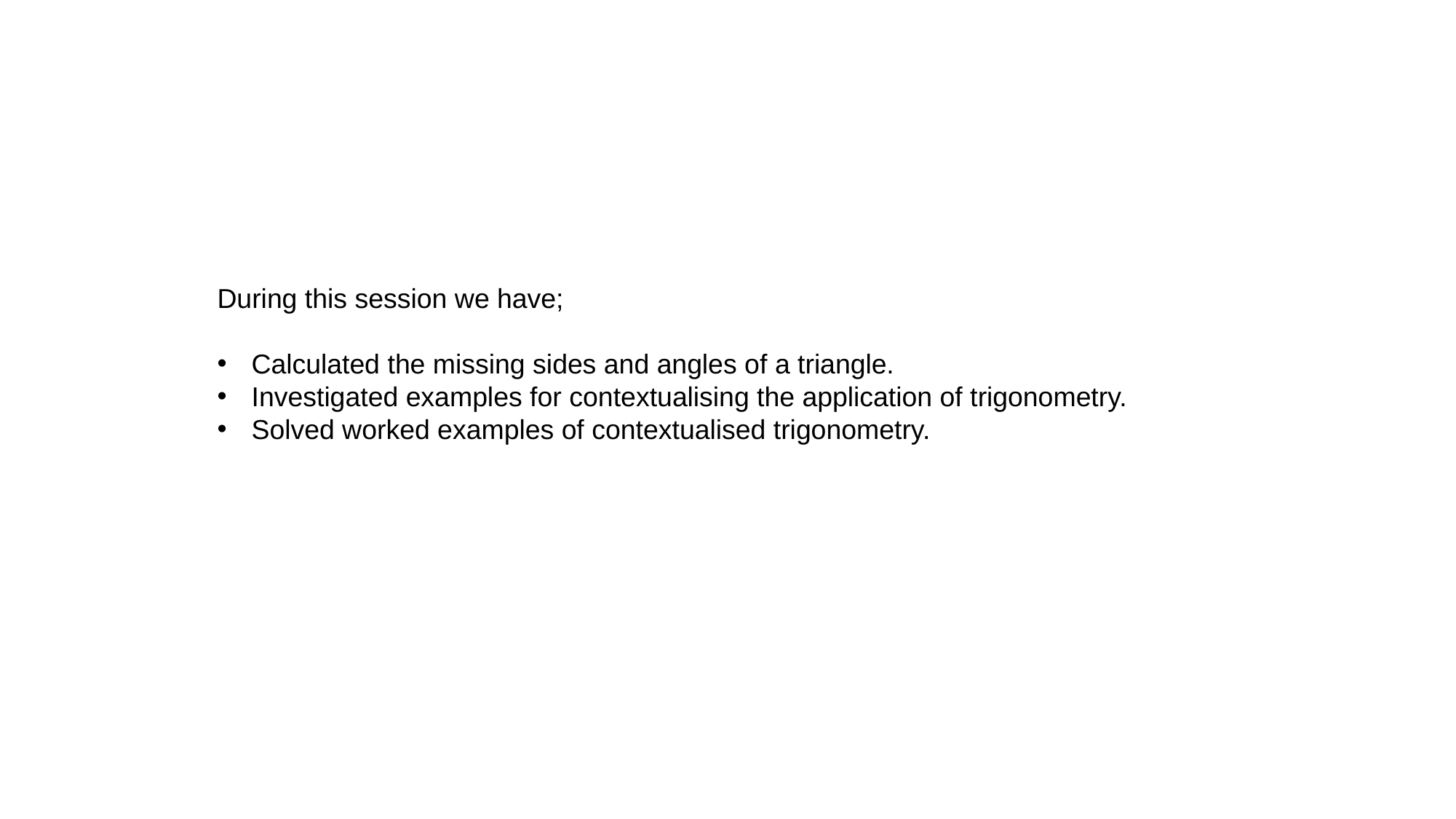

During this session we have;

Calculated the missing sides and angles of a triangle.
Investigated examples for contextualising the application of trigonometry.
Solved worked examples of contextualised trigonometry.